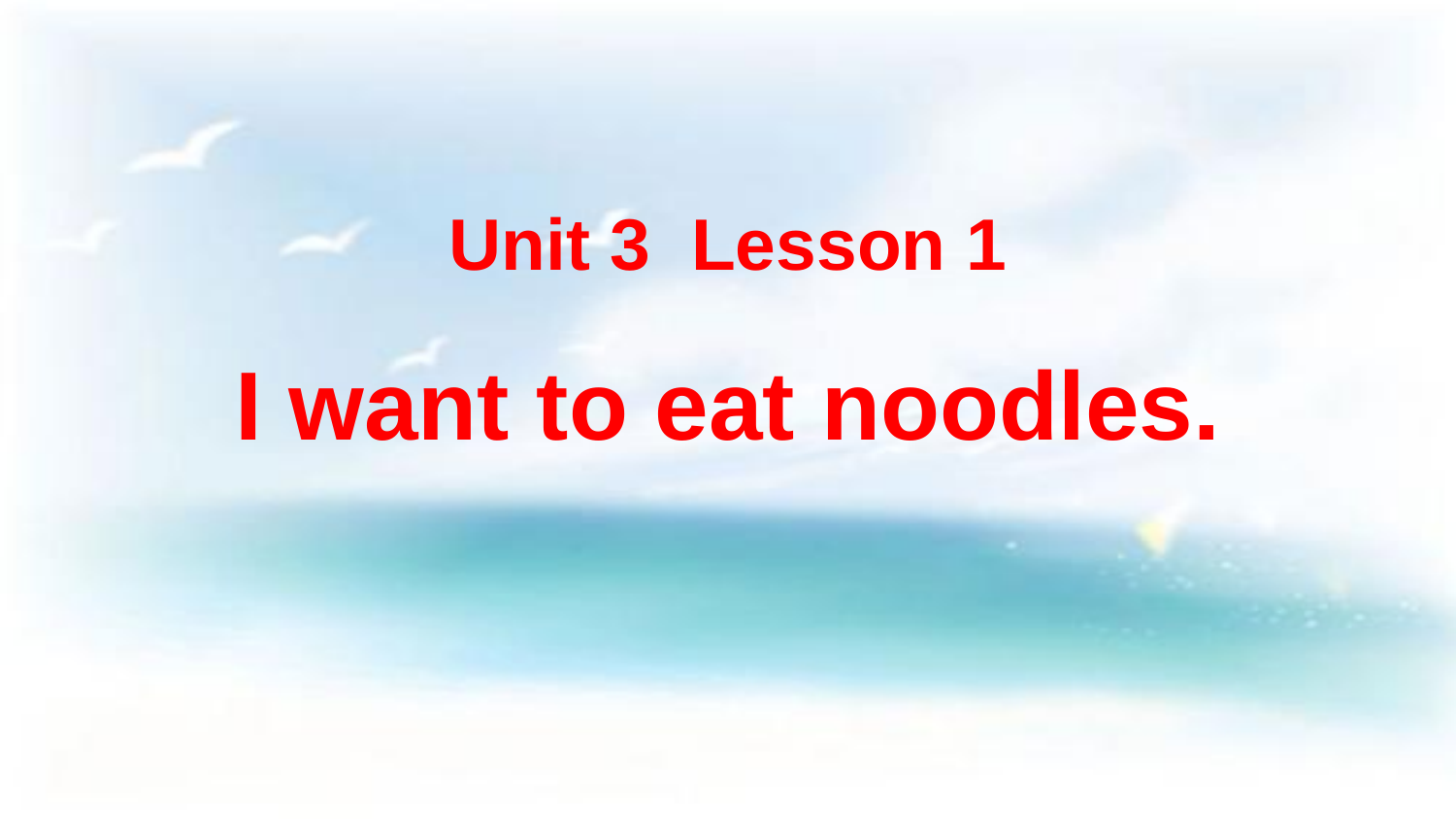

# Unit 3  Lesson 1 I want to eat noodles.